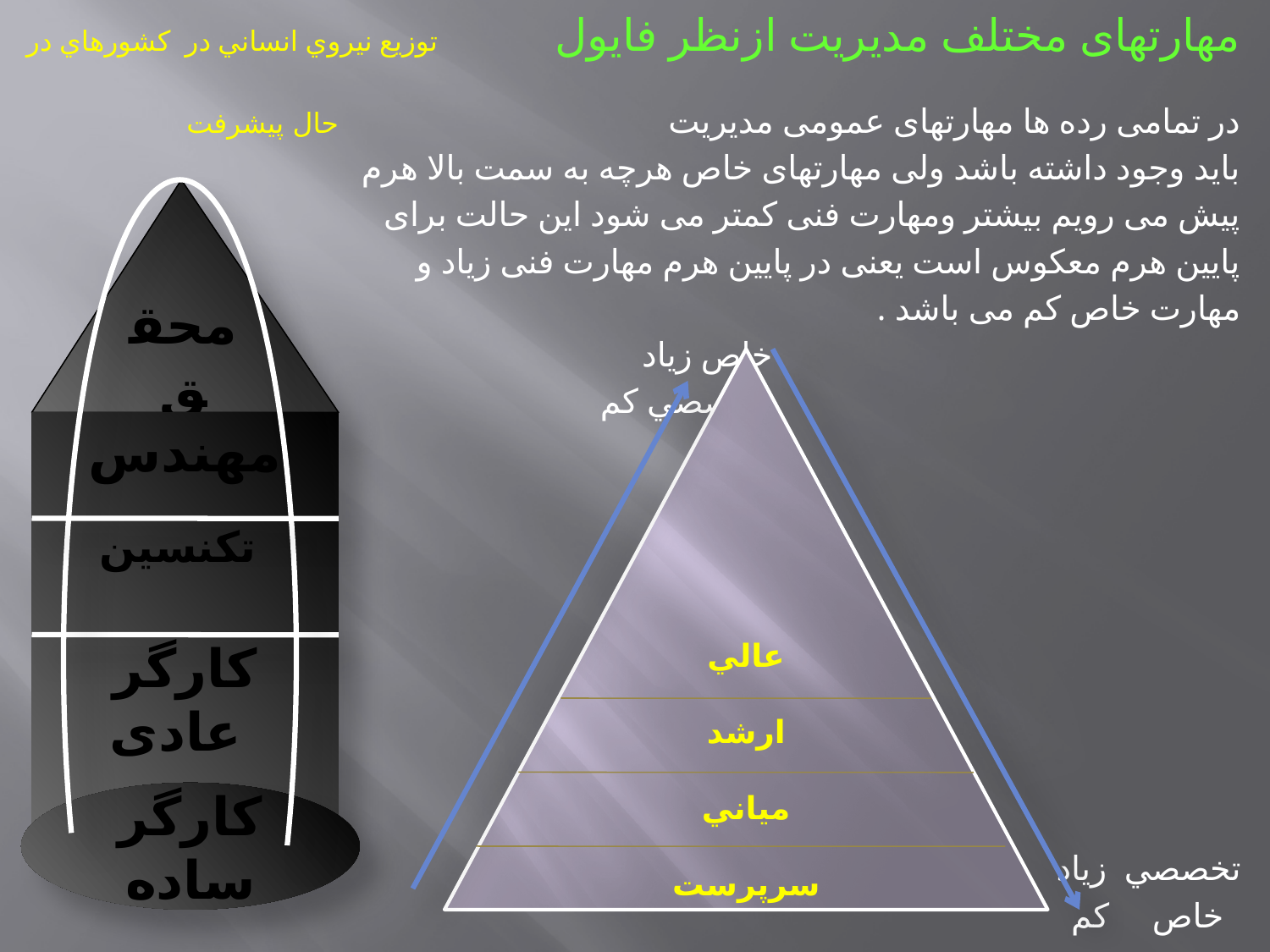

مهارتهای مختلف مديريت ازنظر فايول          توزيع نيروي انساني در  كشورهاي در
در تمامی رده ها مهارتهای عمومی مديريت                                      حال پيشرفت
باید وجود داشته باشد ولی مهارتهای خاص هرچه به سمت بالا هرم
پیش می رویم بیشتر ومهارت فنی کمتر می شود این حالت برای
پایین هرم معکوس است یعنی در پایین هرم مهارت فنی زیاد و
مهارت خاص کم می باشد .
                                                      خاص زياد
                                                       تخصصي كم

تخصصي  زياد
  خاص     كم
محقق

عالي

ارشد

مياني

سرپرست
مهندس

تکنسین

کارگر عادی

کارگر ساده